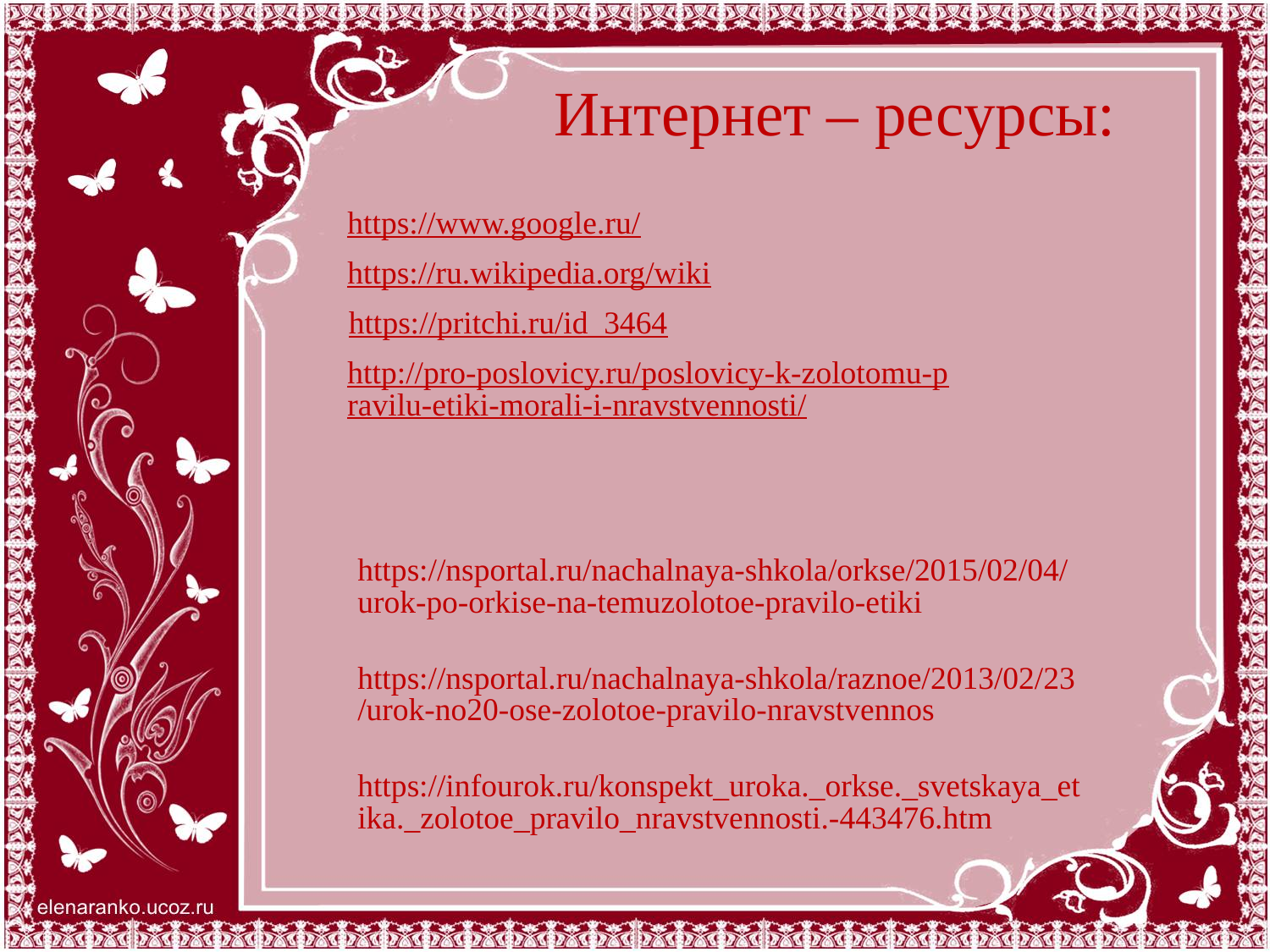

Интернет – ресурсы:
https://www.google.ru/

https://ru.wikipedia.org/wiki

https://pritchi.ru/id_3464

http://pro-poslovicy.ru/poslovicy-k-zolotomu-pravilu-etiki-morali-i-nravstvennosti/

https://nsportal.ru/nachalnaya-shkola/orkse/2015/02/04/urok-po-orkise-na-temuzolotoe-pravilo-etiki

https://nsportal.ru/nachalnaya-shkola/raznoe/2013/02/23/urok-no20-ose-zolotoe-pravilo-nravstvennos

https://infourok.ru/konspekt_uroka._orkse._svetskaya_etika._zolotoe_pravilo_nravstvennosti.-443476.htm